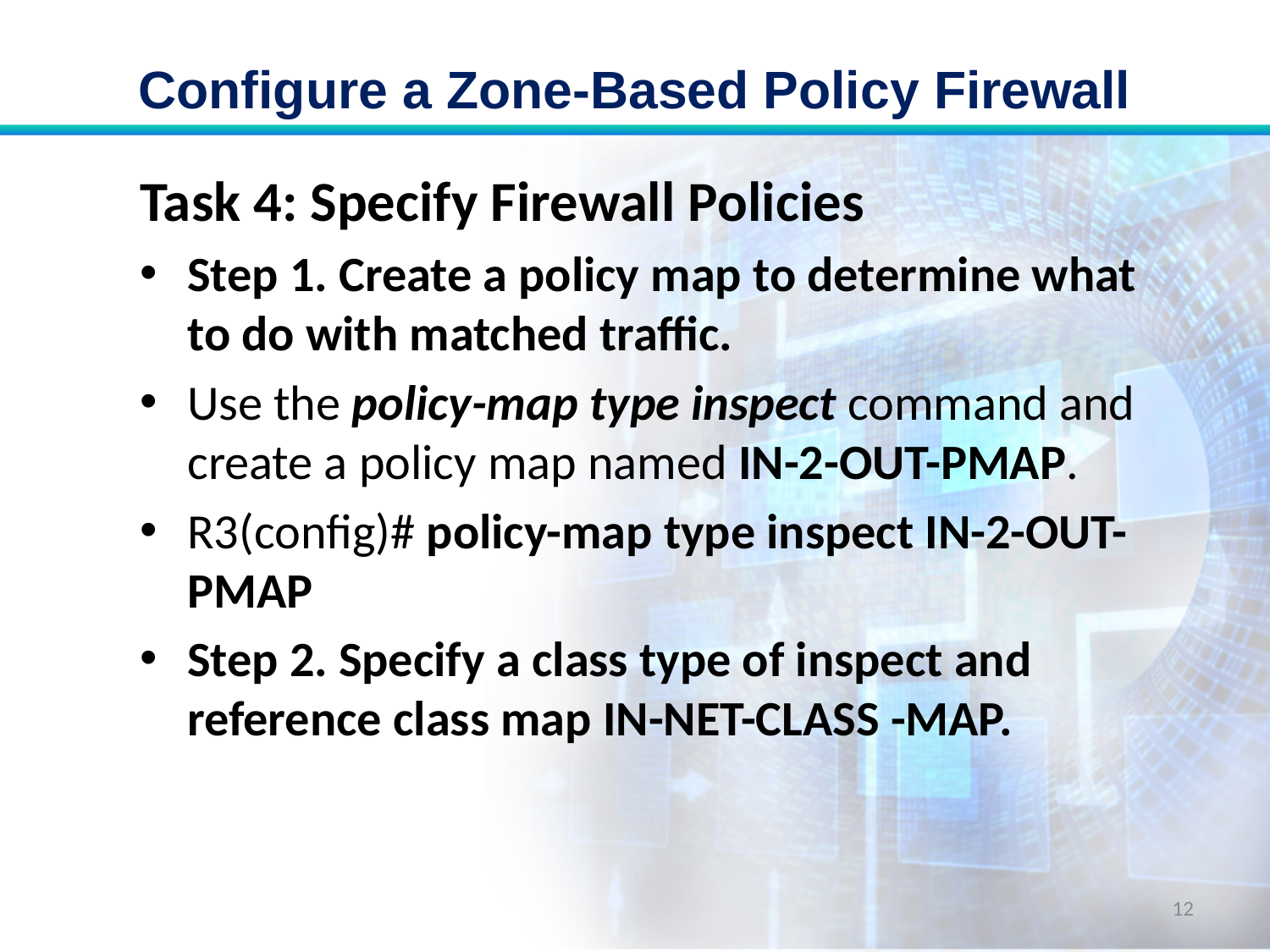

# Configure a Zone-Based Policy Firewall
Task 4: Specify Firewall Policies
Step 1. Create a policy map to determine what to do with matched traffic.
Use the policy-map type inspect command and create a policy map named IN-2-OUT-PMAP.
R3(config)# policy-map type inspect IN-2-OUT-PMAP
Step 2. Specify a class type of inspect and reference class map IN-NET-CLASS -MAP.

12